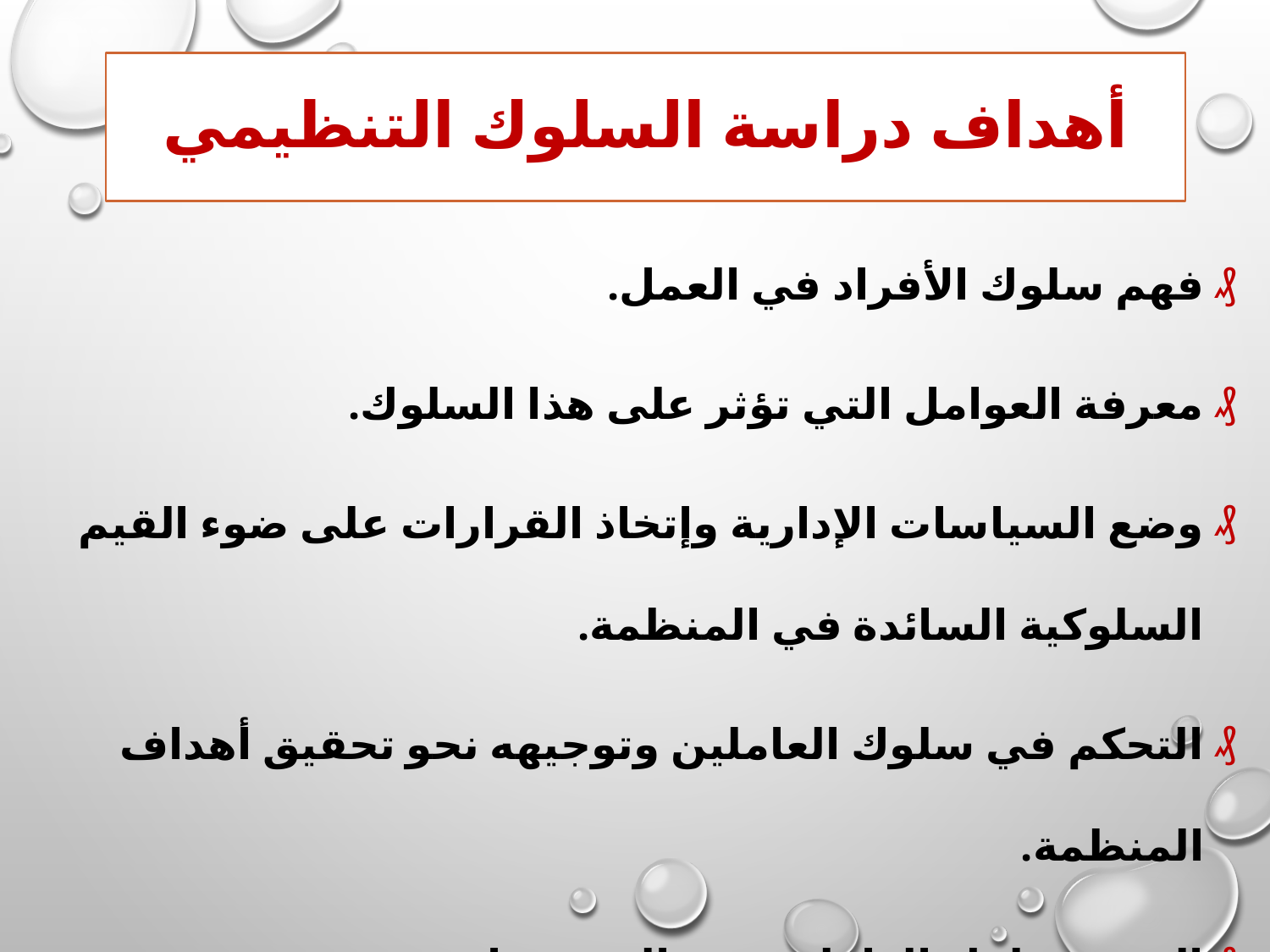

# أهداف دراسة السلوك التنظيمي
فهم سلوك الأفراد في العمل.
معرفة العوامل التي تؤثر على هذا السلوك.
وضع السياسات الإدارية وإتخاذ القرارات على ضوء القيم السلوكية السائدة في المنظمة.
التحكم في سلوك العاملين وتوجيهه نحو تحقيق أهداف المنظمة.
التنبؤ بسلوك العاملين في المستقبل.